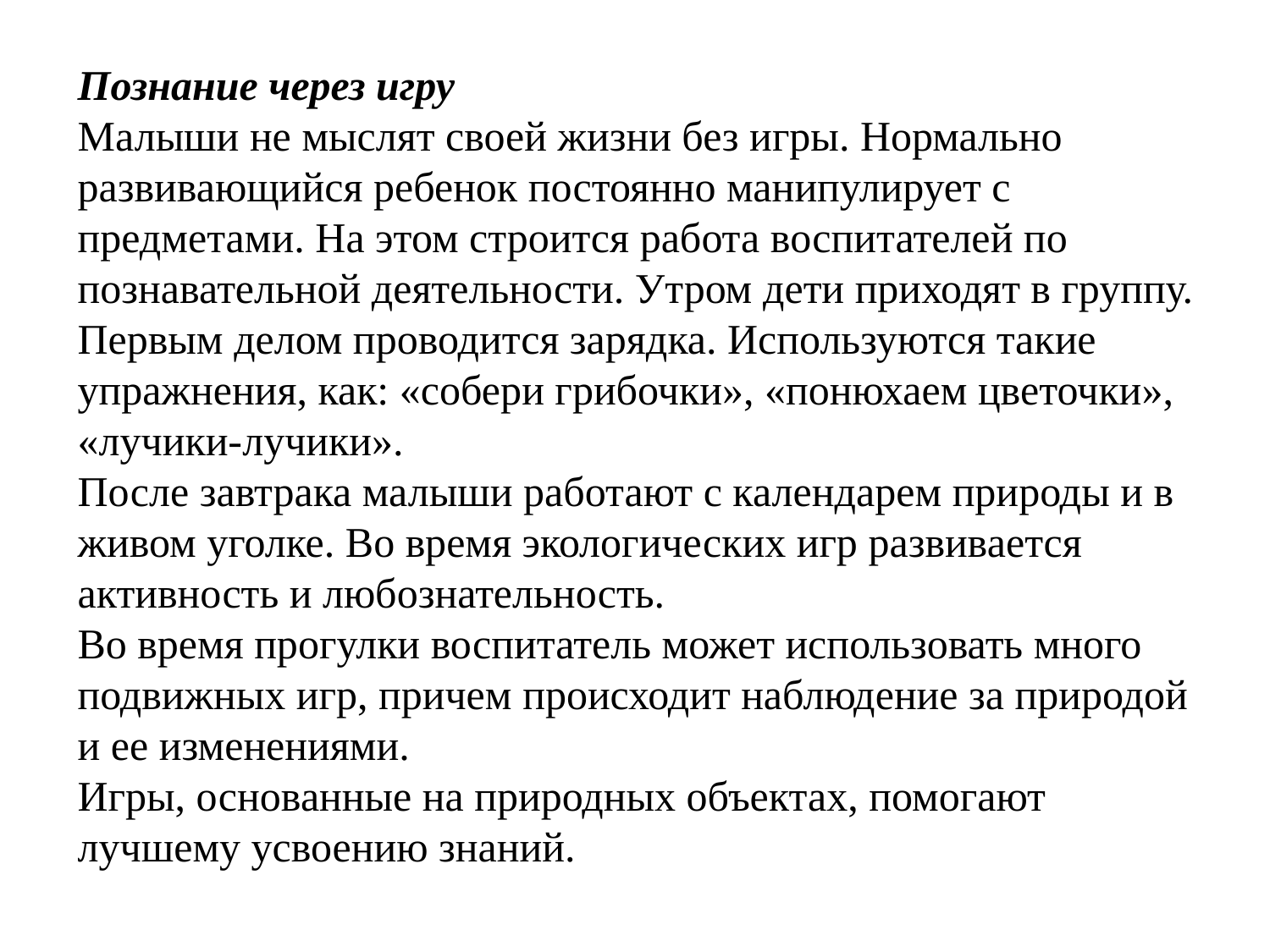

Познание через игру
Малыши не мыслят своей жизни без игры. Нормально развивающийся ребенок постоянно манипулирует с предметами. На этом строится работа воспитателей по познавательной деятельности. Утром дети приходят в группу. Первым делом проводится зарядка. Используются такие упражнения, как: «собери грибочки», «понюхаем цветочки», «лучики-лучики».
После завтрака малыши работают с календарем природы и в живом уголке. Во время экологических игр развивается активность и любознательность.
Во время прогулки воспитатель может использовать много подвижных игр, причем происходит наблюдение за природой и ее изменениями.
Игры, основанные на природных объектах, помогают лучшему усвоению знаний.